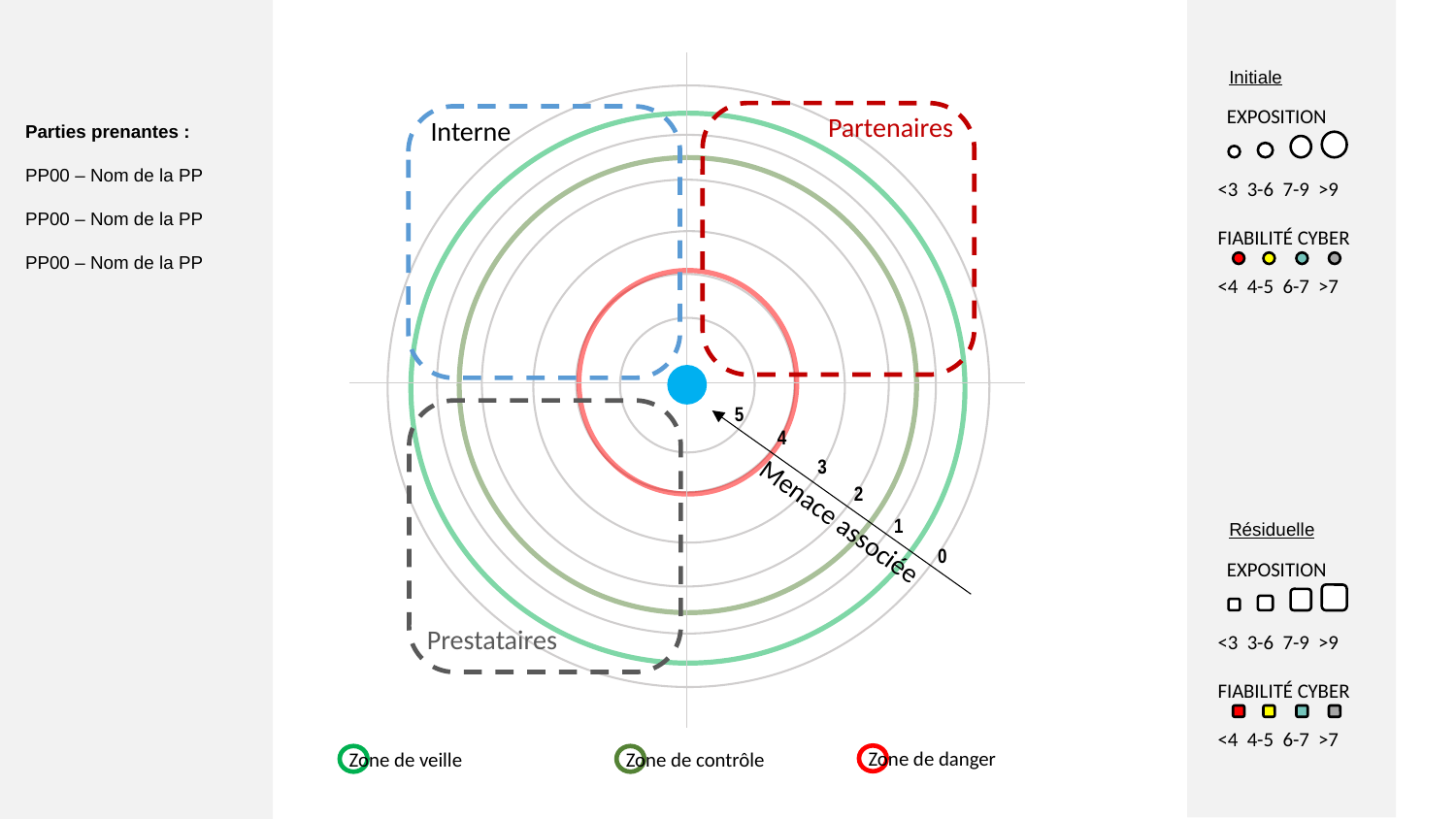

Initiale

  Exposition

<3  3-6  7-9  >9

Fiabilité cyber

<4  4-5  6-7  >7
Partenaires

Interne
Parties prenantes :

PP00 – Nom de la PP

PP00 – Nom de la PP

PP00 – Nom de la PP

5

4
3
2
Menace associée
1
Résiduelle
0
  Exposition

<3  3-6  7-9  >9

Fiabilité cyber

<4  4-5  6-7  >7

Prestataires

Zone de danger
Zone de veille
Zone de contrôle